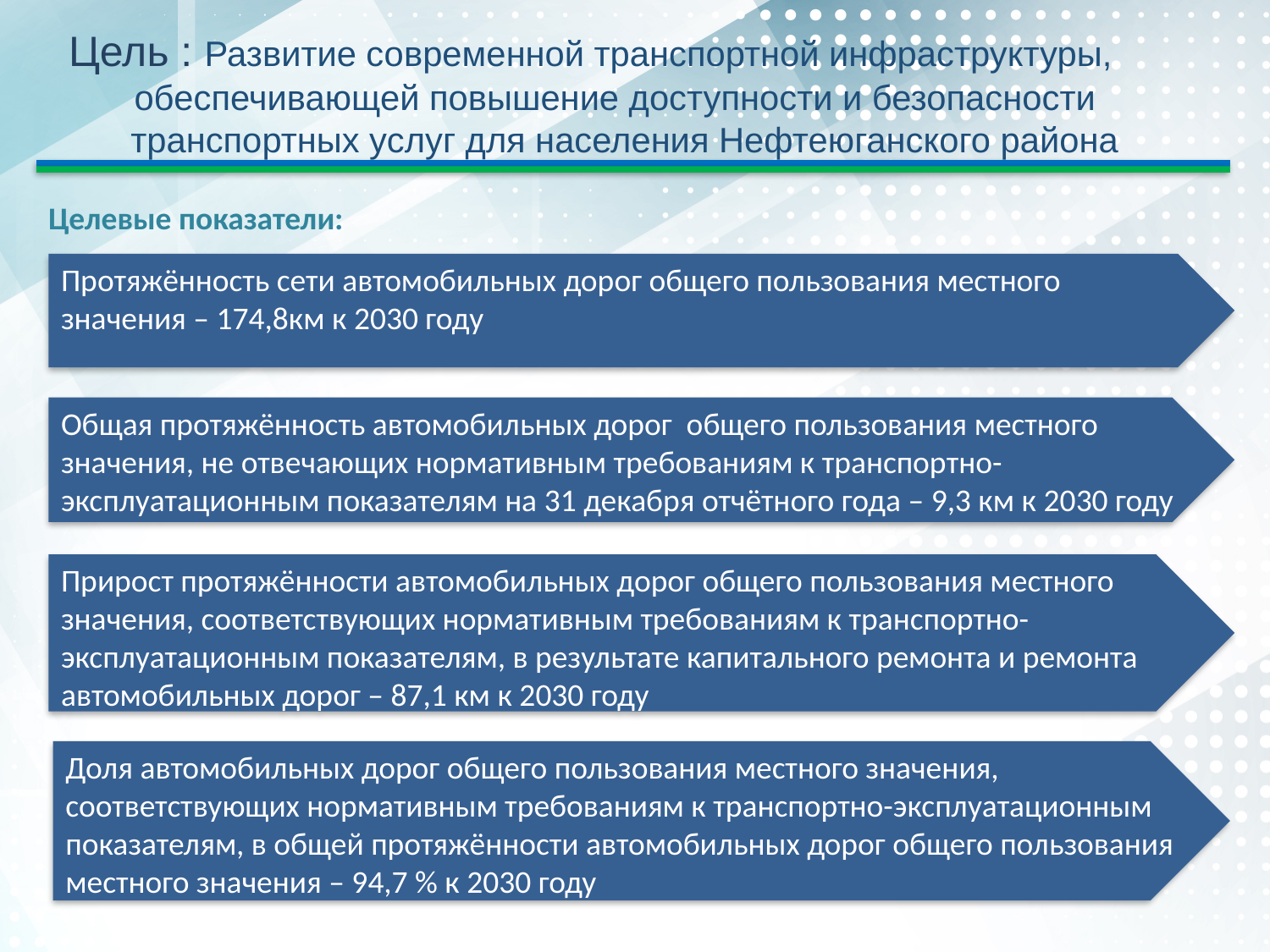

Цель : Развитие современной транспортной инфраструктуры,
обеспечивающей повышение доступности и безопасности
транспортных услуг для населения Нефтеюганского района

Целевые показатели:
Протяжённость сети автомобильных дорог общего пользования местного значения – 174,8км к 2030 году
Общая протяжённость автомобильных дорог  общего пользования местного значения, не отвечающих нормативным требованиям к транспортно-эксплуатационным показателям на 31 декабря отчётного года – 9,3 км к 2030 году

Прирост протяжённости автомобильных дорог общего пользования местного значения, соответствующих нормативным требованиям к транспортно-эксплуатационным показателям, в результате капитального ремонта и ремонта автомобильных дорог – 87,1 км к 2030 году
Доля автомобильных дорог общего пользования местного значения, соответствующих нормативным требованиям к транспортно-эксплуатационным показателям, в общей протяжённости автомобильных дорог общего пользования местного значения – 94,7 % к 2030 году